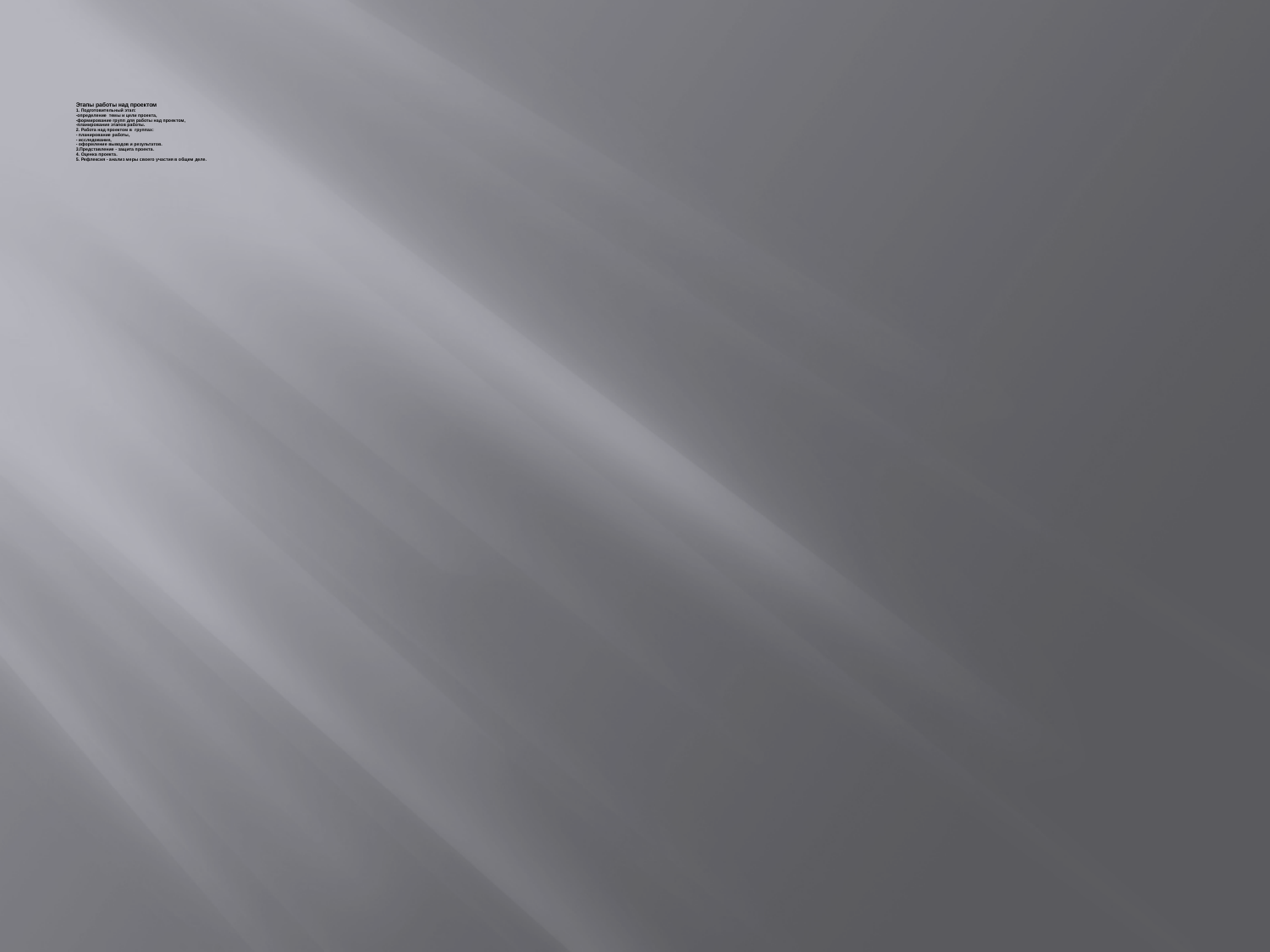

# Этапы работы над проектом 1. Подготовительный этап: -определение  темы и цели проекта, -формирование групп для работы над проектом, -планирование этапов работы. 2. Работа над проектом в  группах: - планирование работы, - исследование, - оформление выводов и результатов. 3.Представление - защита проекта. 4. Оценка проекта. 5. Рефлексия - анализ меры своего участия в общем деле.